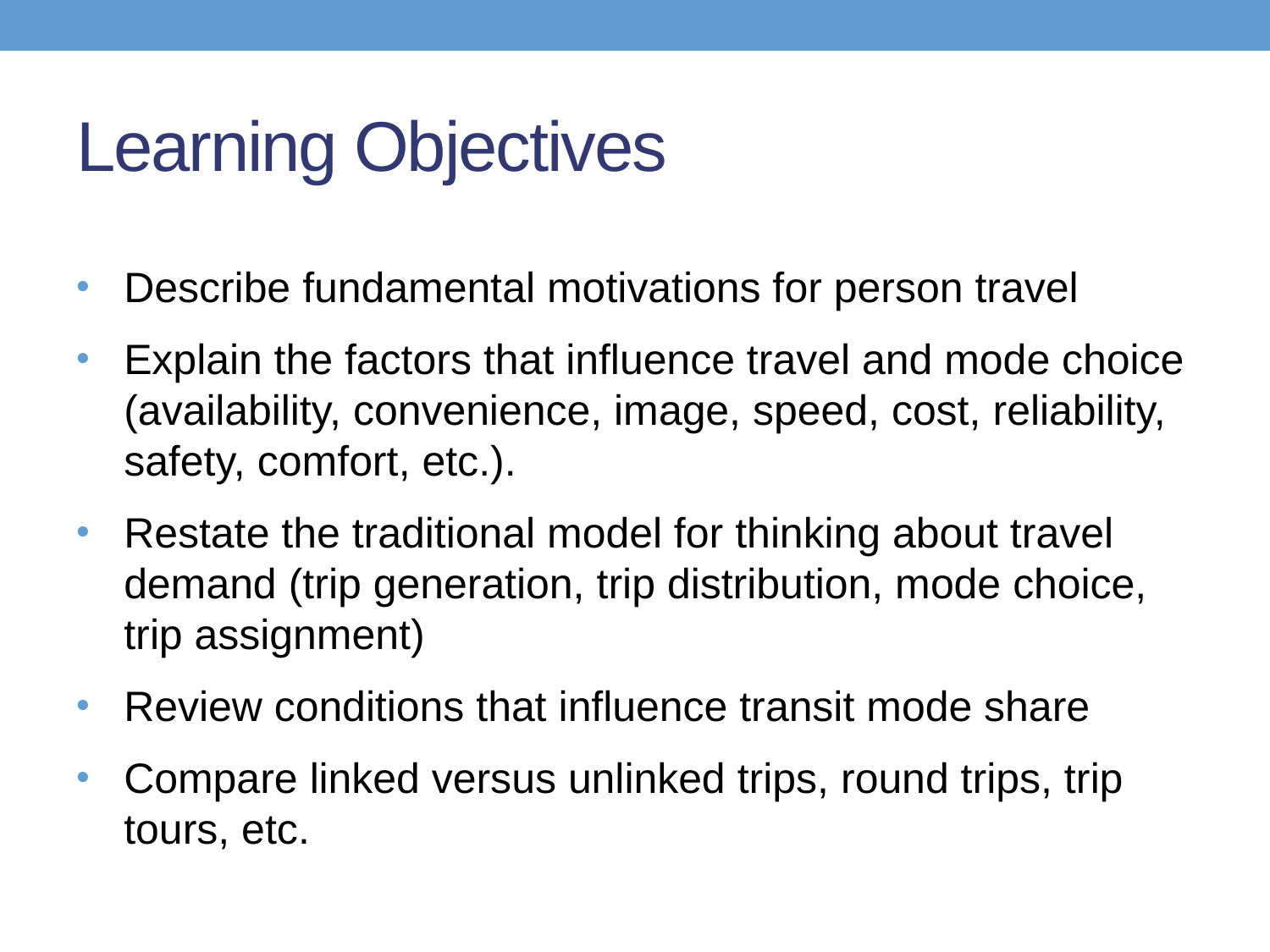

# Learning Objectives
Describe fundamental motivations for person travel
Explain the factors that influence travel and mode choice (availability, convenience, image, speed, cost, reliability, safety, comfort, etc.).
Restate the traditional model for thinking about travel demand (trip generation, trip distribution, mode choice, trip assignment)
Review conditions that influence transit mode share
Compare linked versus unlinked trips, round trips, trip tours, etc.